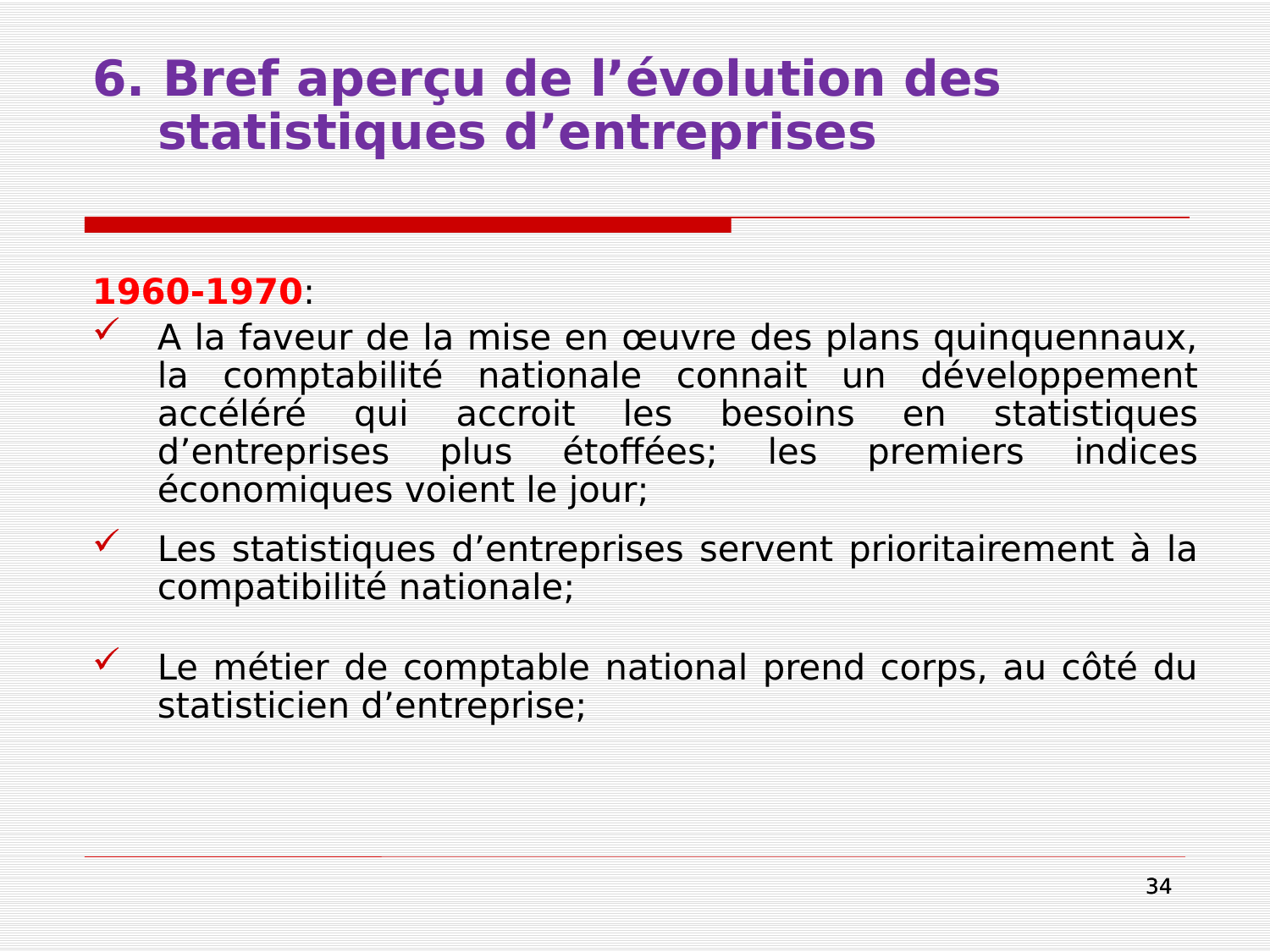

# 6. Bref aperçu de l’évolution des statistiques d’entreprises
1960-1970:
A la faveur de la mise en œuvre des plans quinquennaux, la comptabilité nationale connait un développement accéléré qui accroit les besoins en statistiques d’entreprises plus étoffées; les premiers indices économiques voient le jour;
Les statistiques d’entreprises servent prioritairement à la compatibilité nationale;
Le métier de comptable national prend corps, au côté du statisticien d’entreprise;

 34
34